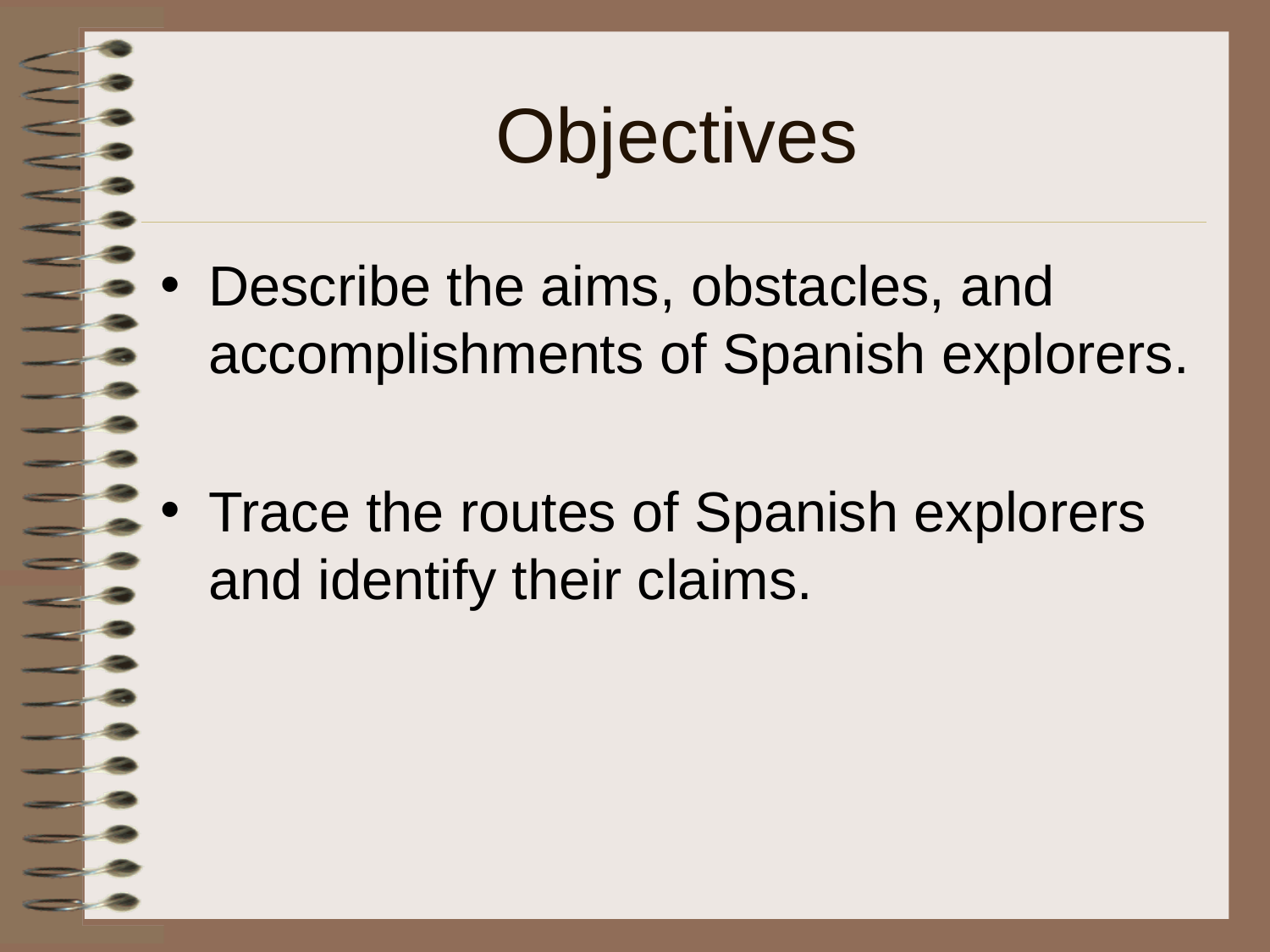

# Objectives
Describe the aims, obstacles, and accomplishments of Spanish explorers.

Trace the routes of Spanish explorers and identify their claims.